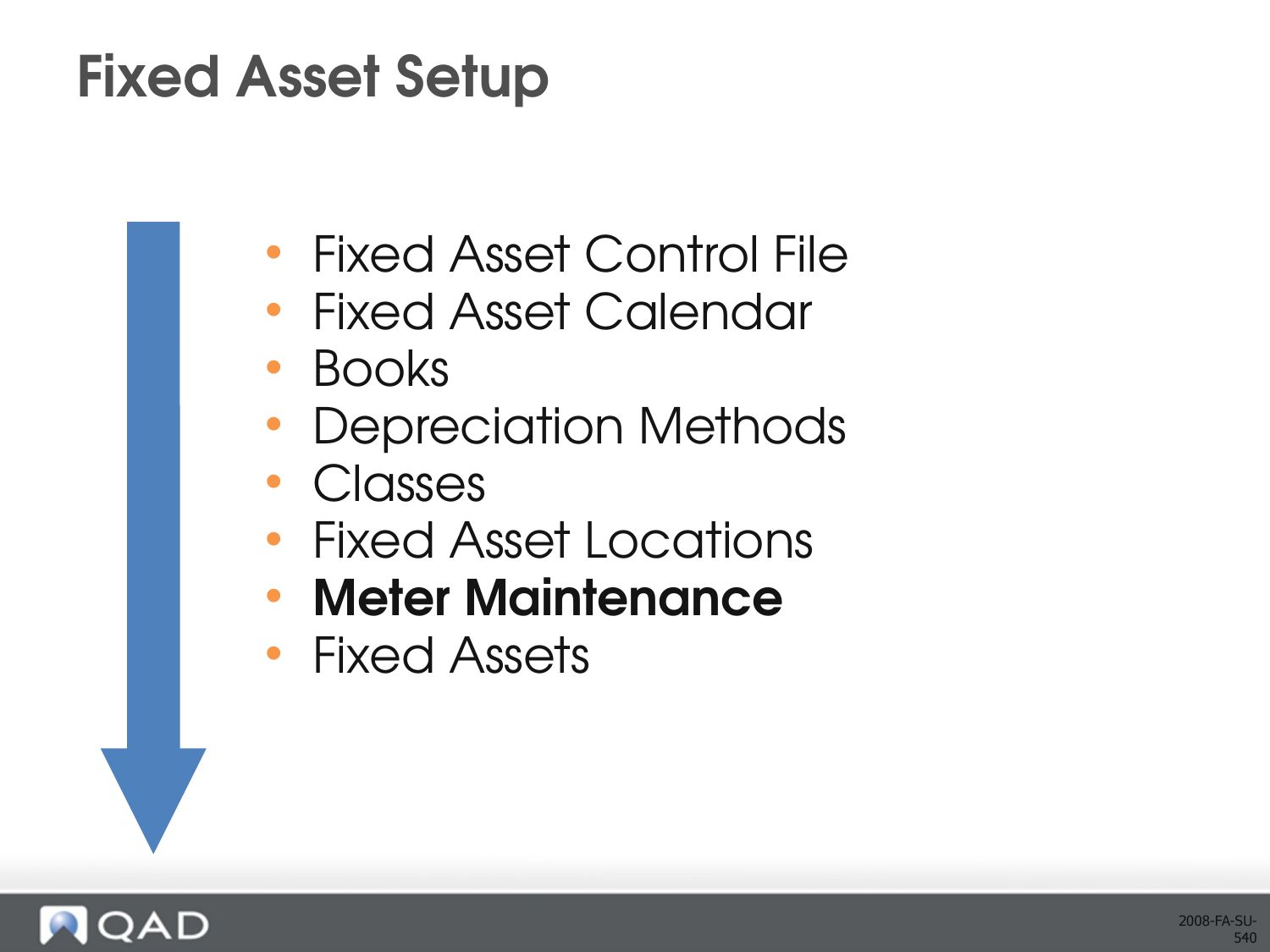

# Fixed Asset Setup
Fixed Asset Control File
Fixed Asset Calendar
Books
Depreciation Methods
Classes
Fixed Asset Locations
Meter Maintenance
Fixed Assets

2008-FA-SU-540